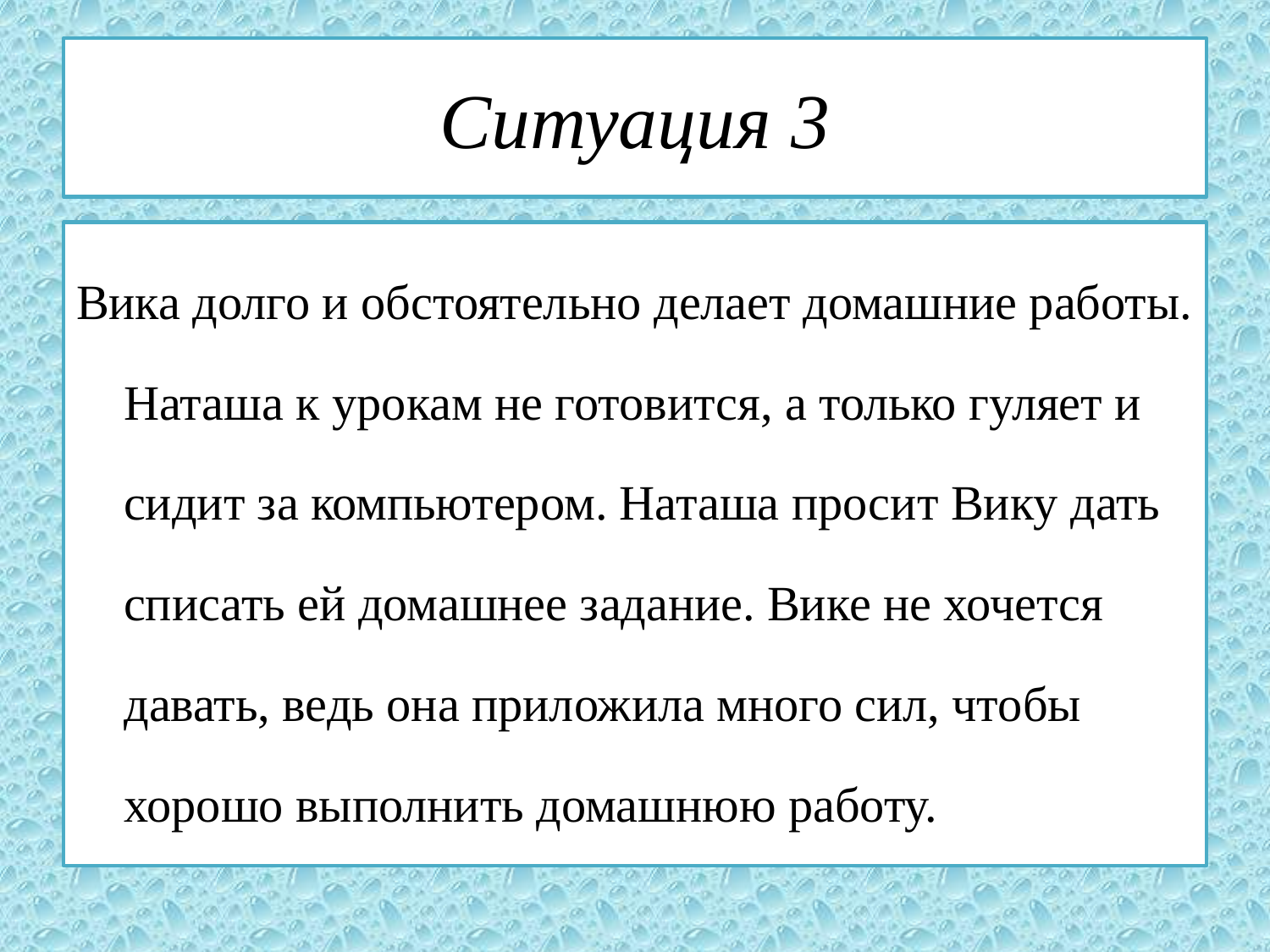

# Ситуация 3
Вика долго и обстоятельно делает домашние работы. Наташа к урокам не готовится, а только гуляет и сидит за компьютером. Наташа просит Вику дать списать ей домашнее задание. Вике не хочется давать, ведь она приложила много сил, чтобы хорошо выполнить домашнюю работу.